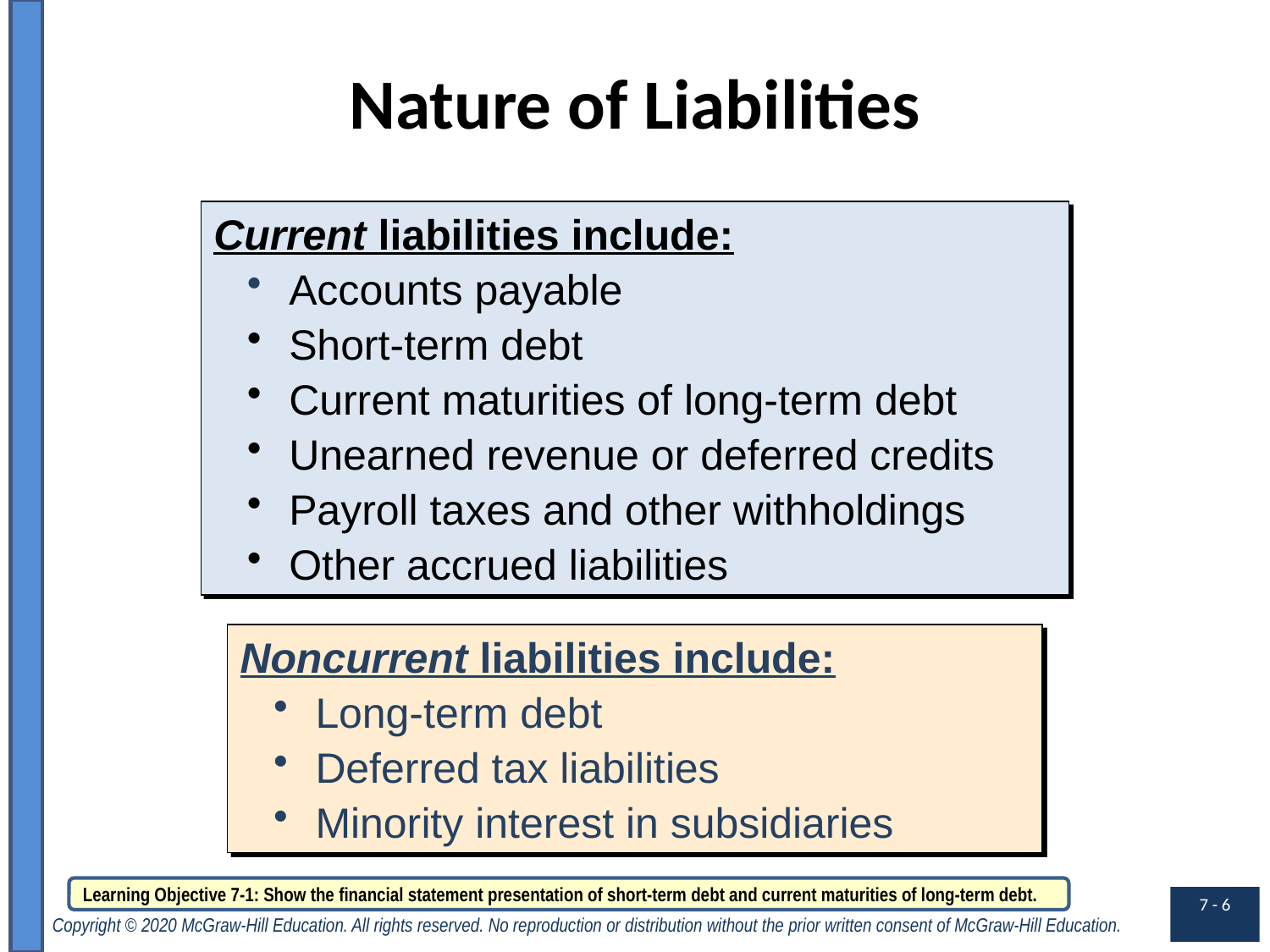

# Nature of Liabilities
Current liabilities include:
 Accounts payable
 Short-term debt
 Current maturities of long-term debt
 Unearned revenue or deferred credits
 Payroll taxes and other withholdings
 Other accrued liabilities
Noncurrent liabilities include:
 Long-term debt
 Deferred tax liabilities
 Minority interest in subsidiaries
Learning Objective 7-1: Show the financial statement presentation of short-term debt and current maturities of long-term debt.